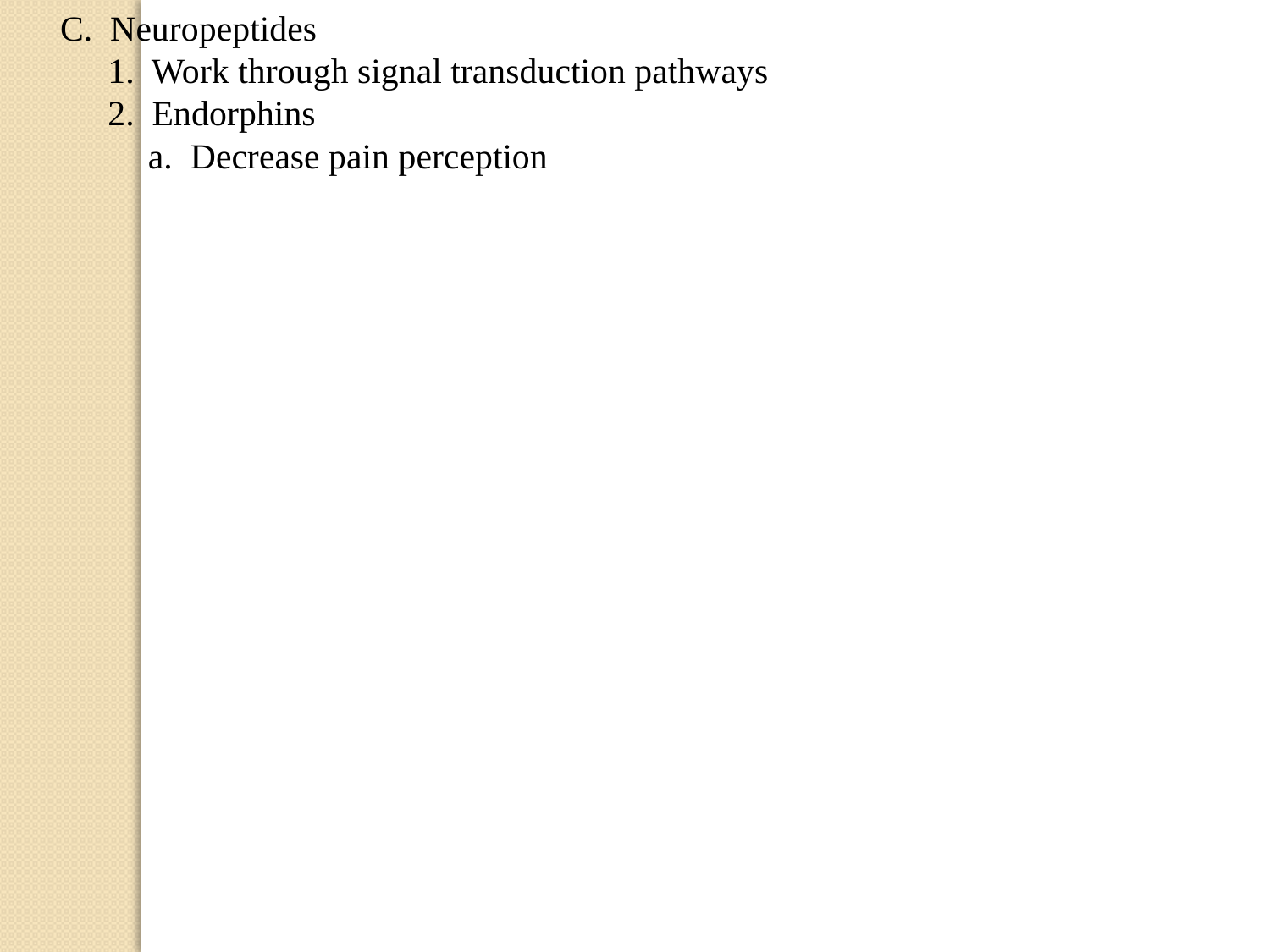

C.  Neuropeptides
		1.  Work through signal transduction pathways
		2.  Endorphins
			a.  Decrease pain perception